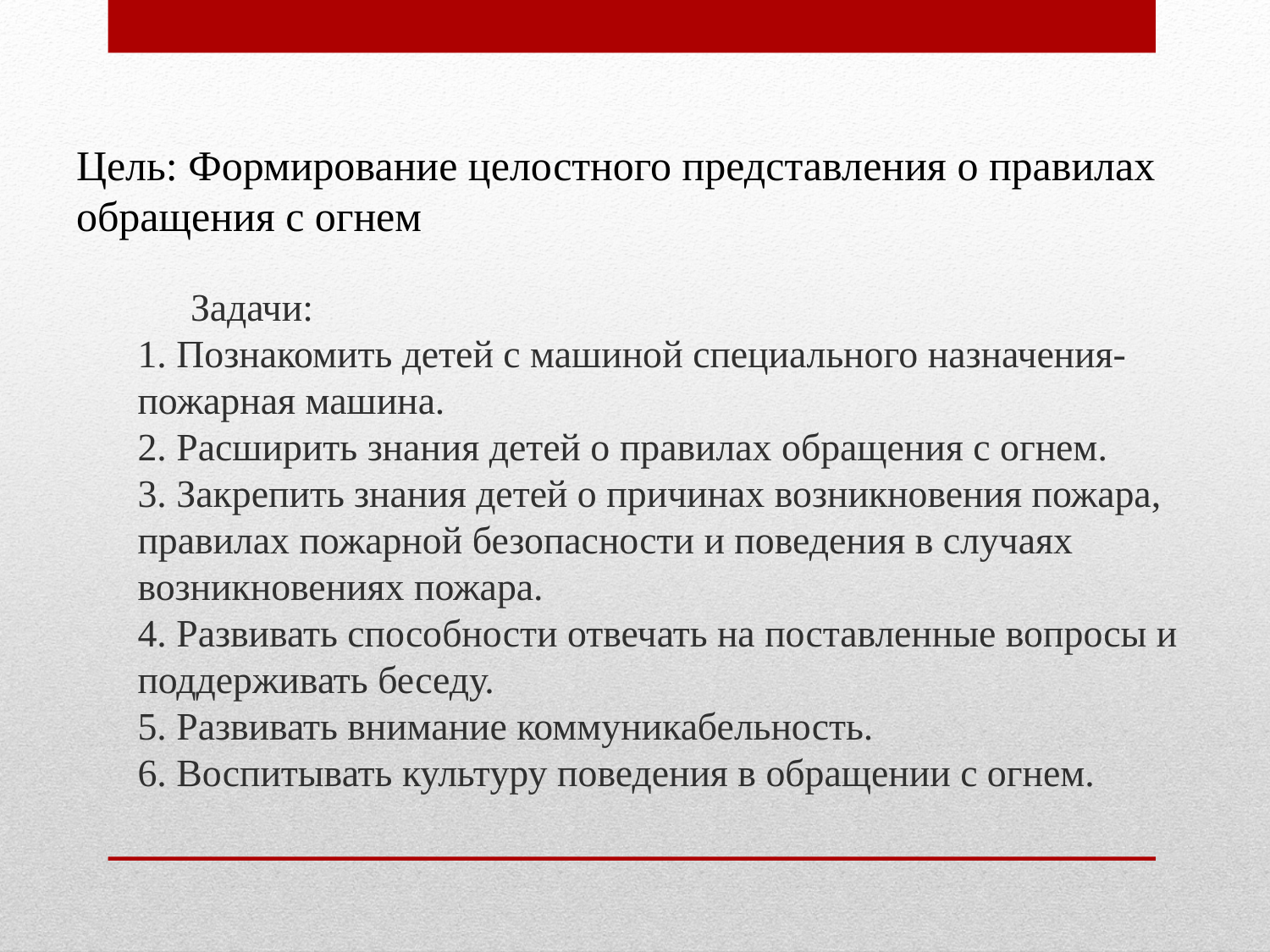

# Цель: Формирование целостного представления о правилах обращения с огнем
     Задачи: 
1. Познакомить детей с машиной специального назначения-пожарная машина.
2. Расширить знания детей о правилах обращения с огнем.
3. Закрепить знания детей о причинах возникновения пожара, правилах пожарной безопасности и поведения в случаях возникновениях пожара.
4. Развивать способности отвечать на поставленные вопросы и поддерживать беседу.
5. Развивать внимание коммуникабельность.
6. Воспитывать культуру поведения в обращении с огнем.